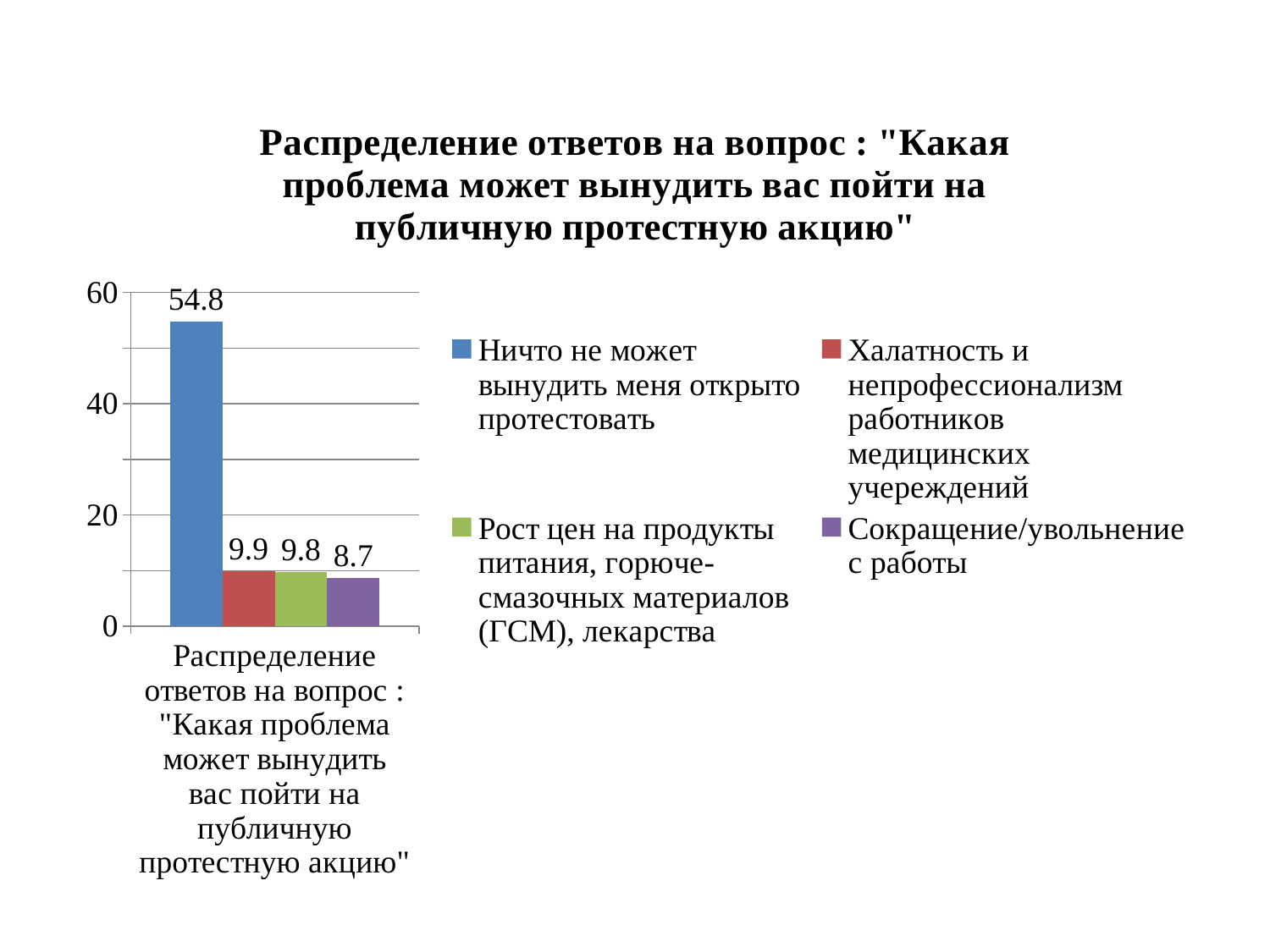

### Chart: Распределение ответов на вопрос : "Какая проблема может вынудить вас пойти на публичную протестную акцию"

| Category | Ничто не может вынудить меня открыто протестовать | Халатность и непрофессионализм работников медицинских учереждений | Рост цен на продукты питания, горюче-смазочных материалов (ГСМ), лекарства | Сокращение/увольнение с работы |
|---|---|---|---|---|
| Распределение ответов на вопрос : "Какая проблема может вынудить вас пойти на публичную протестную акцию" | 54.8 | 9.9 | 9.8 | 8.700000000000001 |